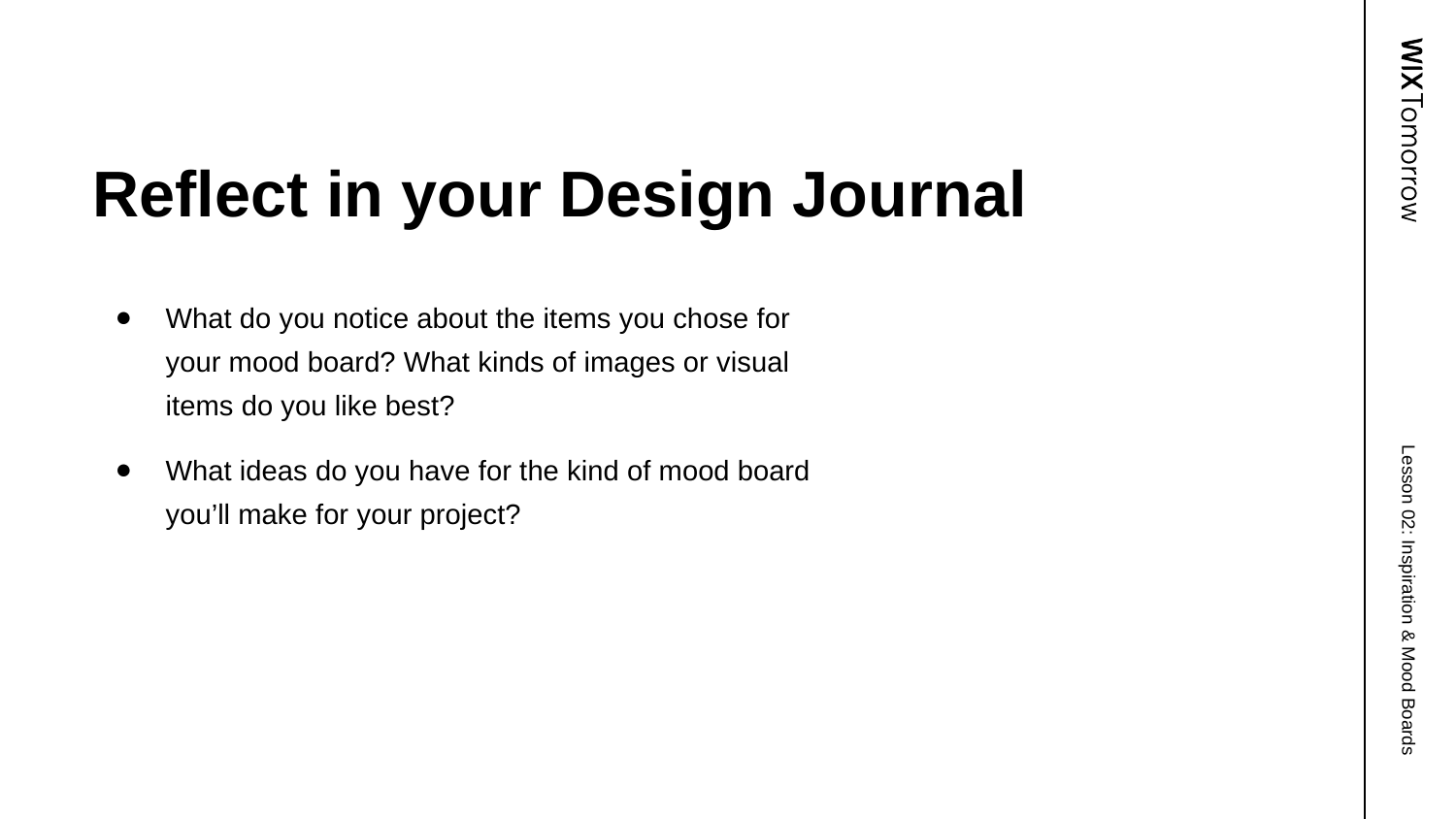

# Reflect in your Design Journal
What do you notice about the items you chose for your mood board? What kinds of images or visual items do you like best?
What ideas do you have for the kind of mood board you’ll make for your project?